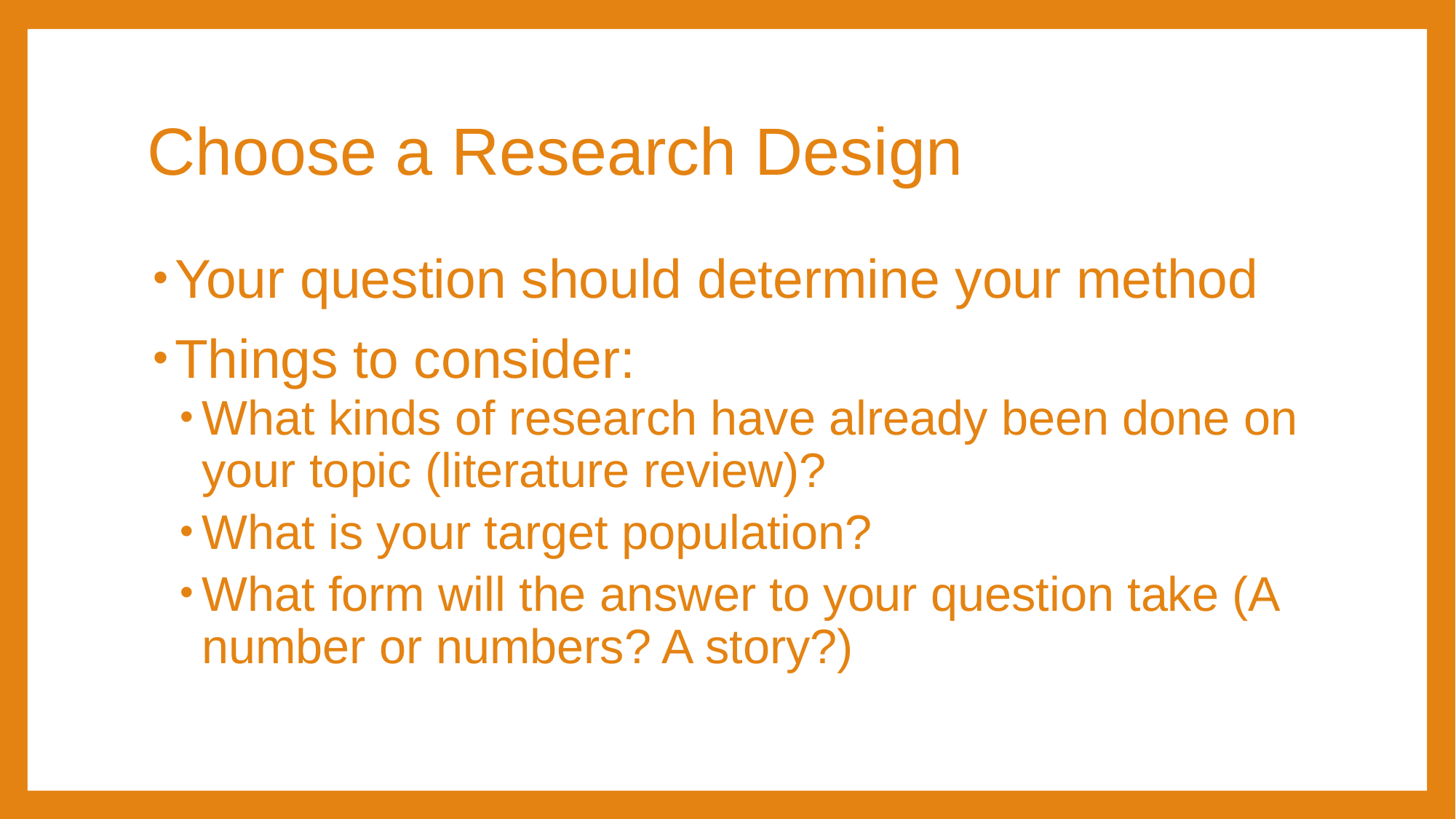

# Choose a Research Design
Your question should determine your method
Things to consider:
What kinds of research have already been done on your topic (literature review)?
What is your target population?
What form will the answer to your question take (A number or numbers? A story?)